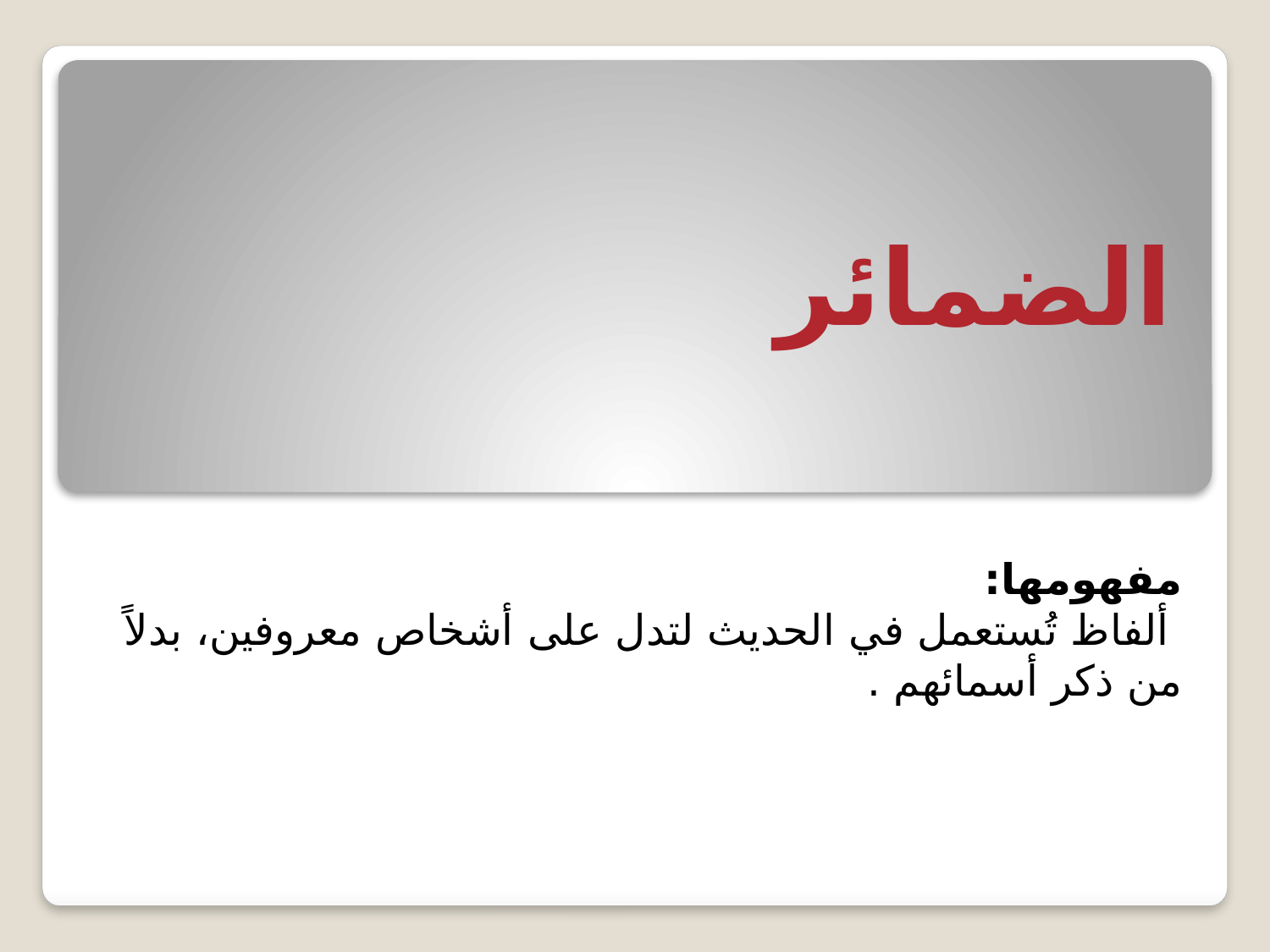

# الضمائر

مفهومها:
 ألفاظ تُستعمل في الحديث لتدل على أشخاص معروفين، بدلاً من ذكر أسمائهم .